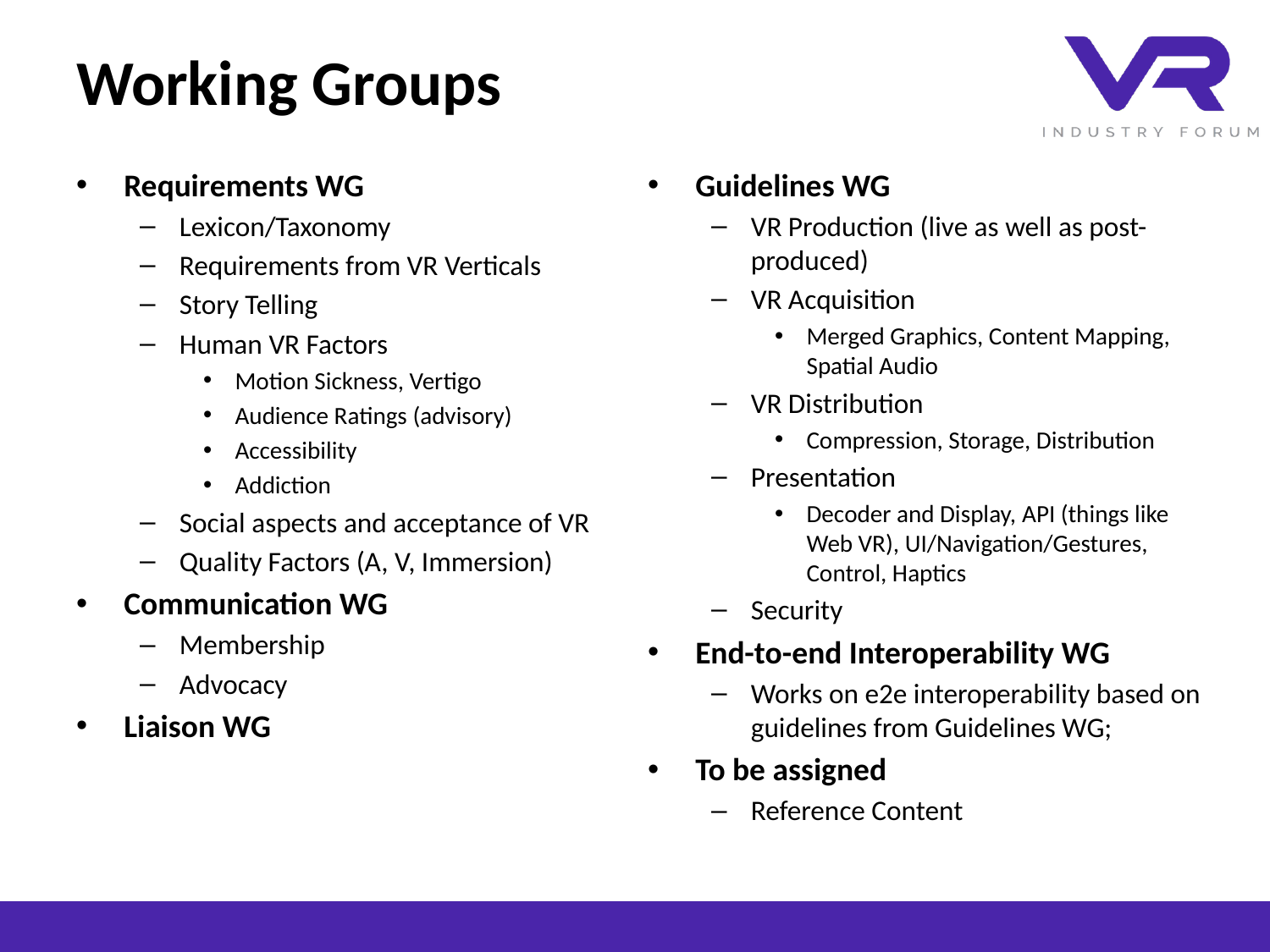

# Working Groups
Requirements WG
Lexicon/Taxonomy
Requirements from VR Verticals
Story Telling
Human VR Factors
Motion Sickness, Vertigo
Audience Ratings (advisory)
Accessibility
Addiction
Social aspects and acceptance of VR
Quality Factors (A, V, Immersion)
Communication WG
Membership
Advocacy
Liaison WG

Guidelines WG
VR Production (live as well as post-produced)
VR Acquisition
Merged Graphics, Content Mapping, Spatial Audio
VR Distribution
Compression, Storage, Distribution
Presentation
Decoder and Display, API (things like Web VR), UI/Navigation/Gestures, Control, Haptics
Security
End-to-end Interoperability WG
Works on e2e interoperability based on guidelines from Guidelines WG;
To be assigned
Reference Content